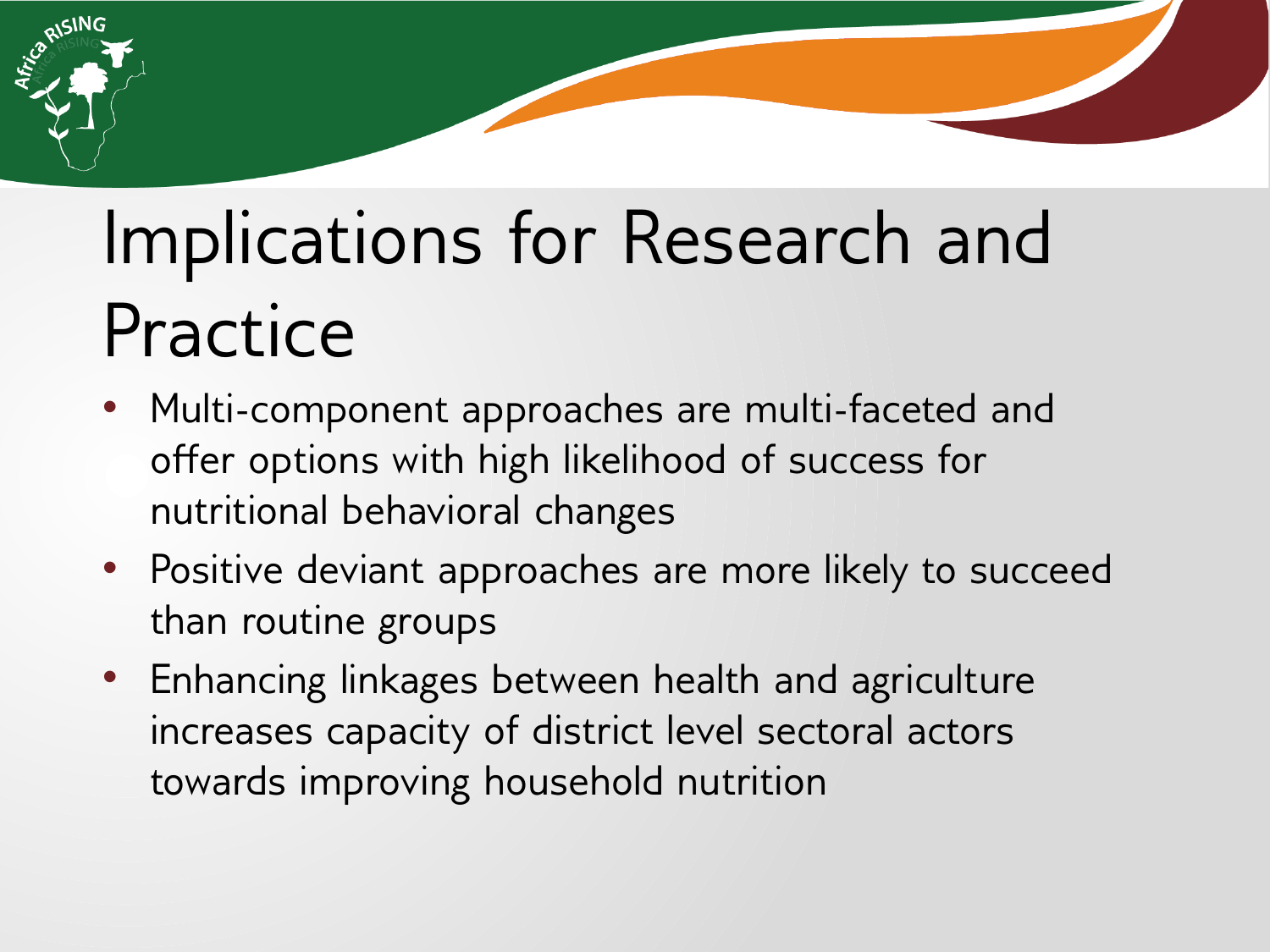

Implications for Research and Practice
Multi-component approaches are multi-faceted and offer options with high likelihood of success for nutritional behavioral changes
Positive deviant approaches are more likely to succeed than routine groups
Enhancing linkages between health and agriculture increases capacity of district level sectoral actors towards improving household nutrition